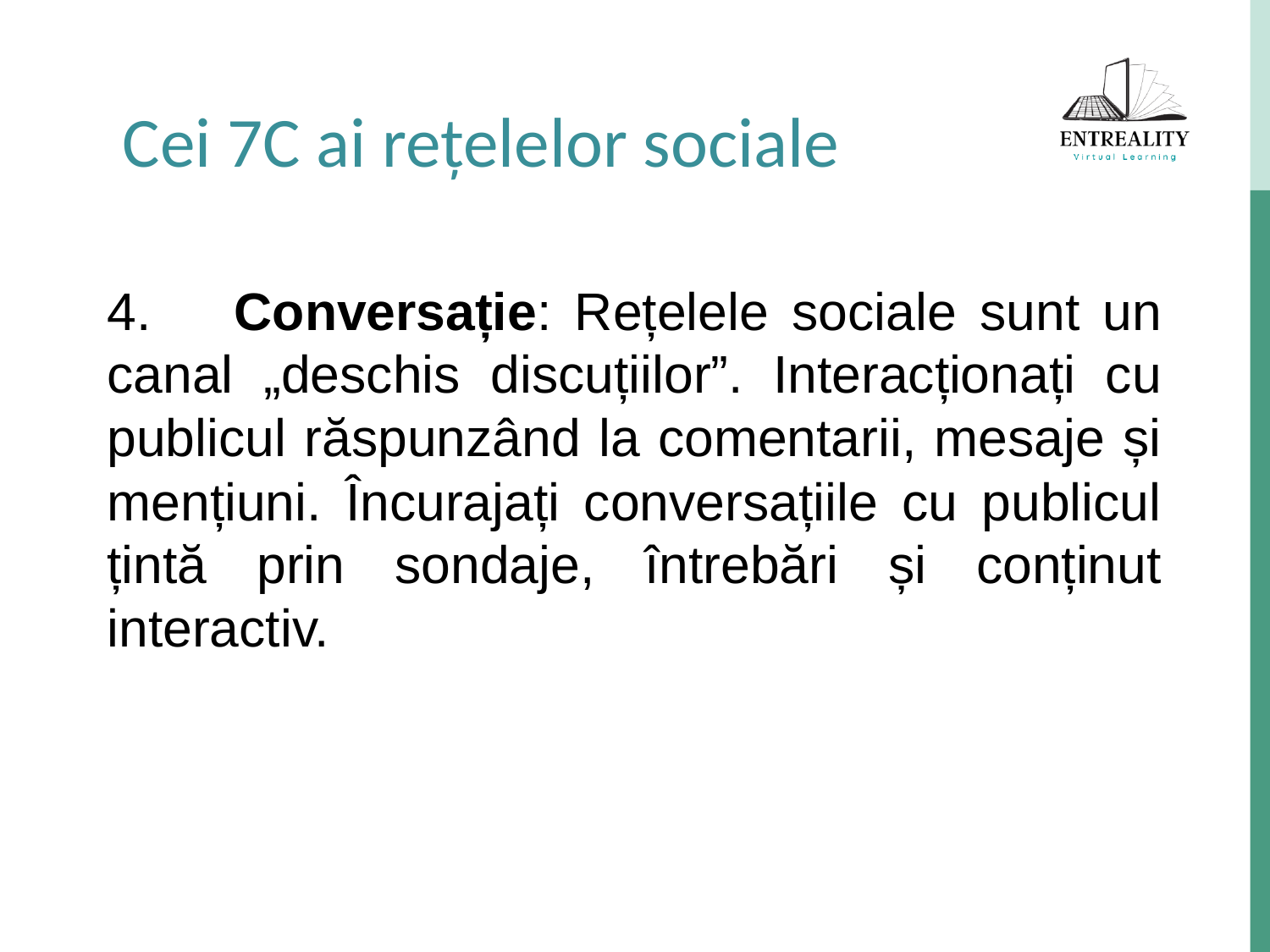

Cei 7C ai rețelelor sociale
4.	Conversație: Rețelele sociale sunt un canal „deschis discuțiilor”. Interacționați cu publicul răspunzând la comentarii, mesaje și mențiuni. Încurajați conversațiile cu publicul țintă prin sondaje, întrebări și conținut interactiv.